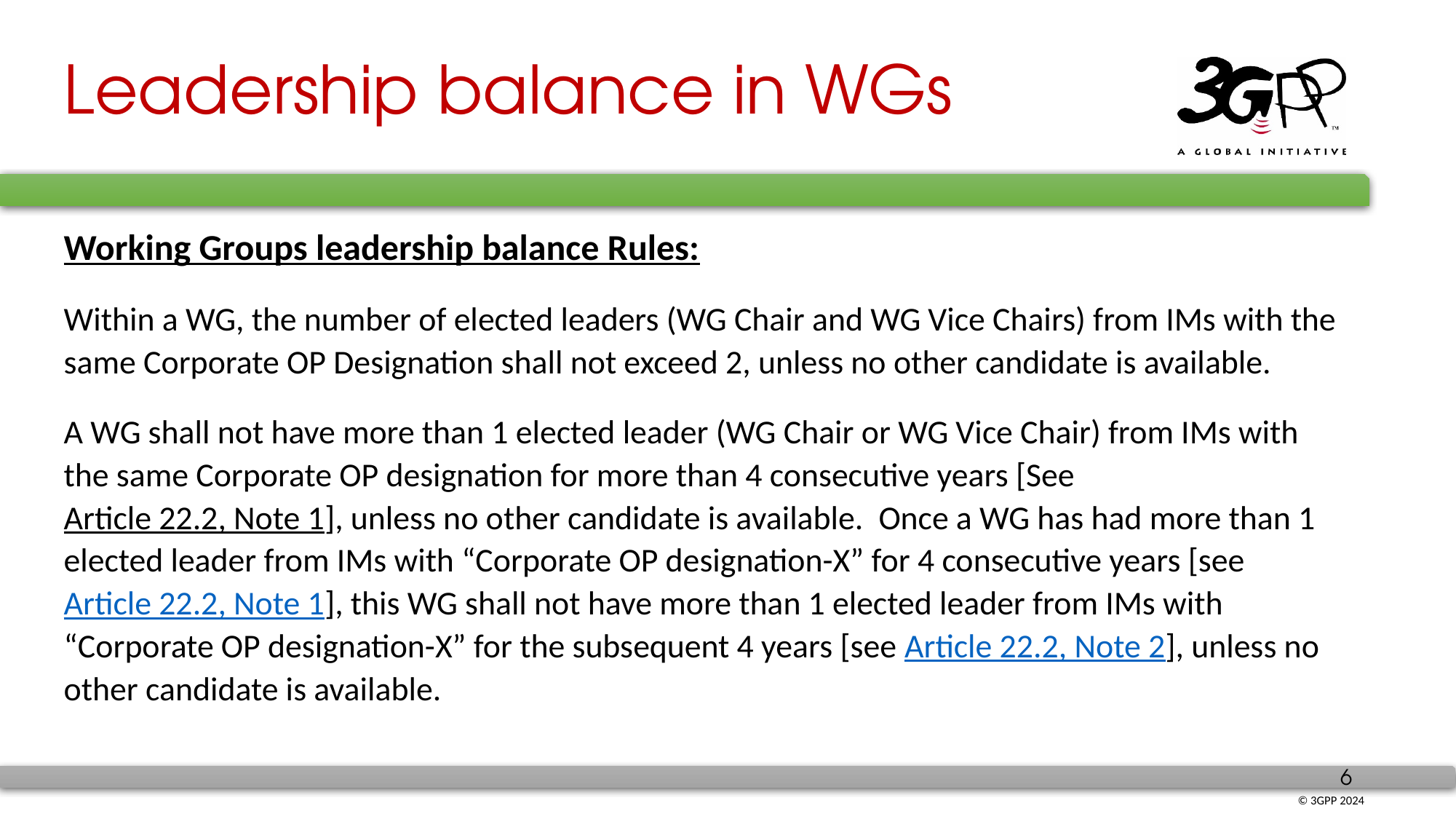

# Leadership balance in WGs
Working Groups leadership balance Rules:
Within a WG, the number of elected leaders (WG Chair and WG Vice Chairs) from IMs with the same Corporate OP Designation shall not exceed 2, unless no other candidate is available.
A WG shall not have more than 1 elected leader (WG Chair or WG Vice Chair) from IMs with the same Corporate OP designation for more than 4 consecutive years [See Article 22.2, Note 1], unless no other candidate is available.  Once a WG has had more than 1 elected leader from IMs with “Corporate OP designation-X” for 4 consecutive years [see Article 22.2, Note 1], this WG shall not have more than 1 elected leader from IMs with “Corporate OP designation-X” for the subsequent 4 years [see Article 22.2, Note 2], unless no other candidate is available.